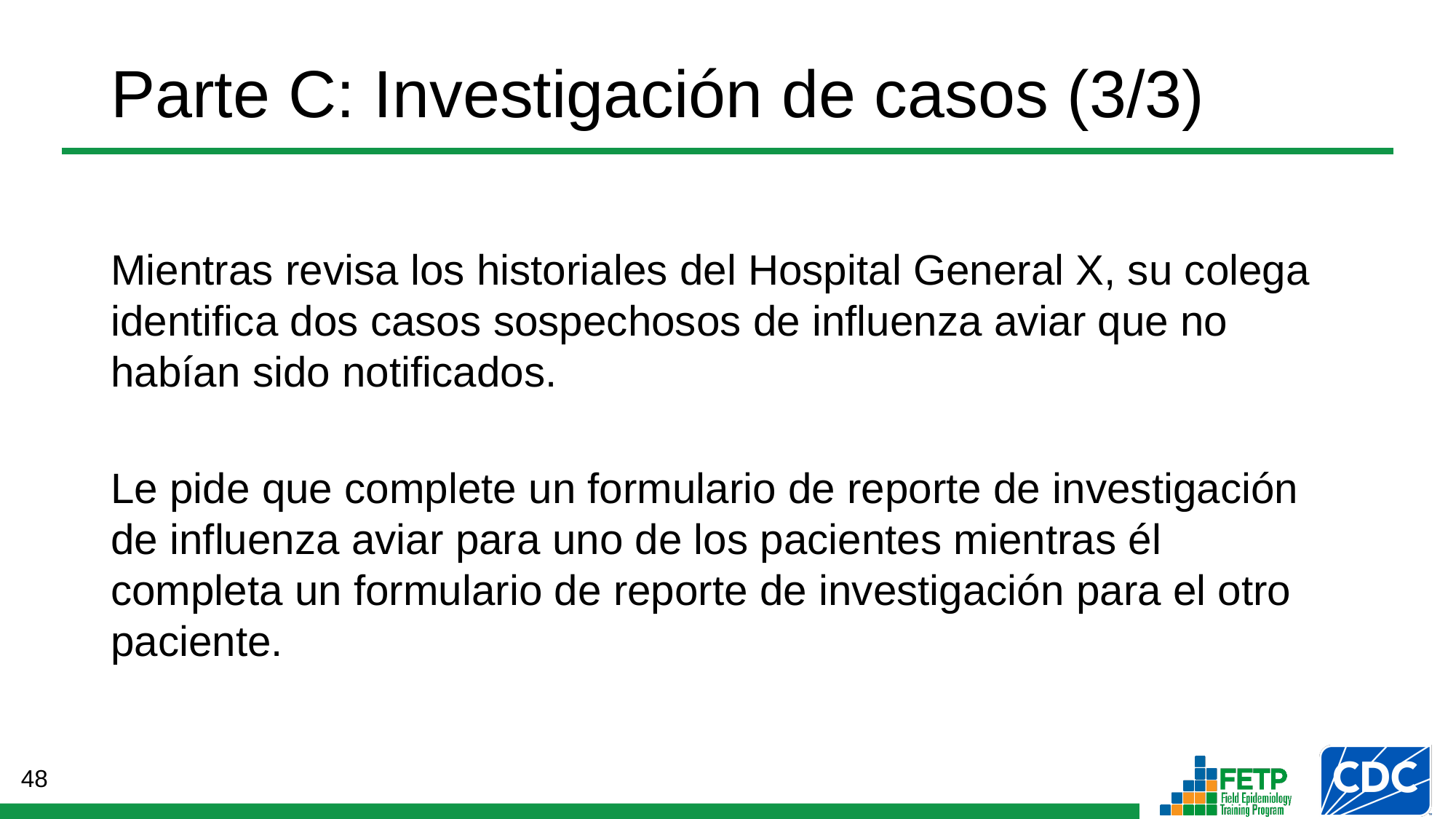

# Parte C: Investigación de casos (3/3)
Mientras revisa los historiales del Hospital General X, su colega identifica dos casos sospechosos de influenza aviar que no habían sido notificados.

Le pide que complete un formulario de reporte de investigación de influenza aviar para uno de los pacientes mientras él completa un formulario de reporte de investigación para el otro paciente.